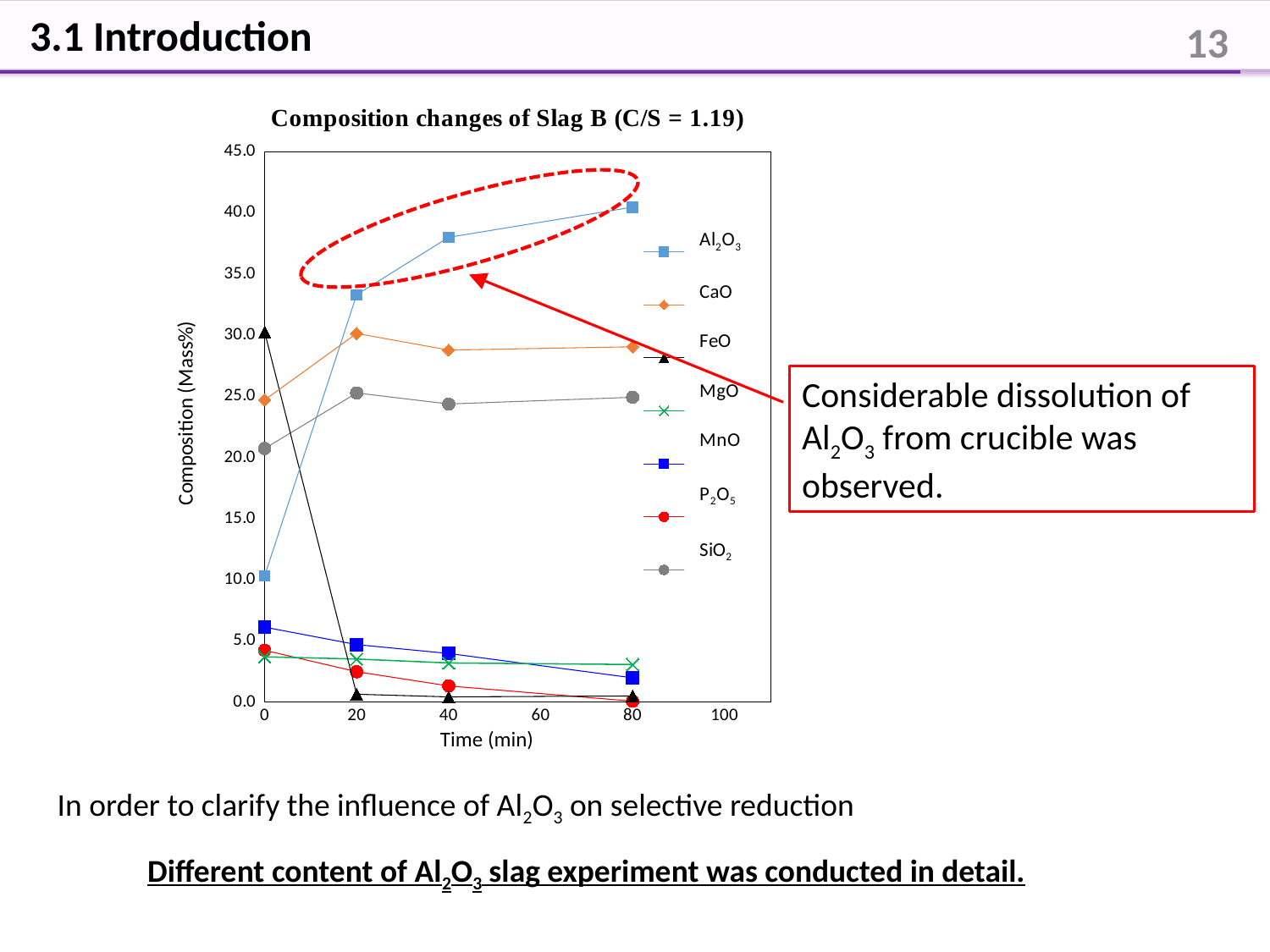

3.1 Introduction
13

### Chart:  Composition changes of Slag B (C/S = 1.19)

| Category | Al2O3 | CaO | FeO | MgO | MnO | P2O5 | SiO2 |
|---|---|---|---|---|---|---|---|
Time (min)

Considerable dissolution of Al2O3 from crucible was observed.
In order to clarify the influence of Al2O3 on selective reduction
Different content of Al2O3 slag experiment was conducted in detail.